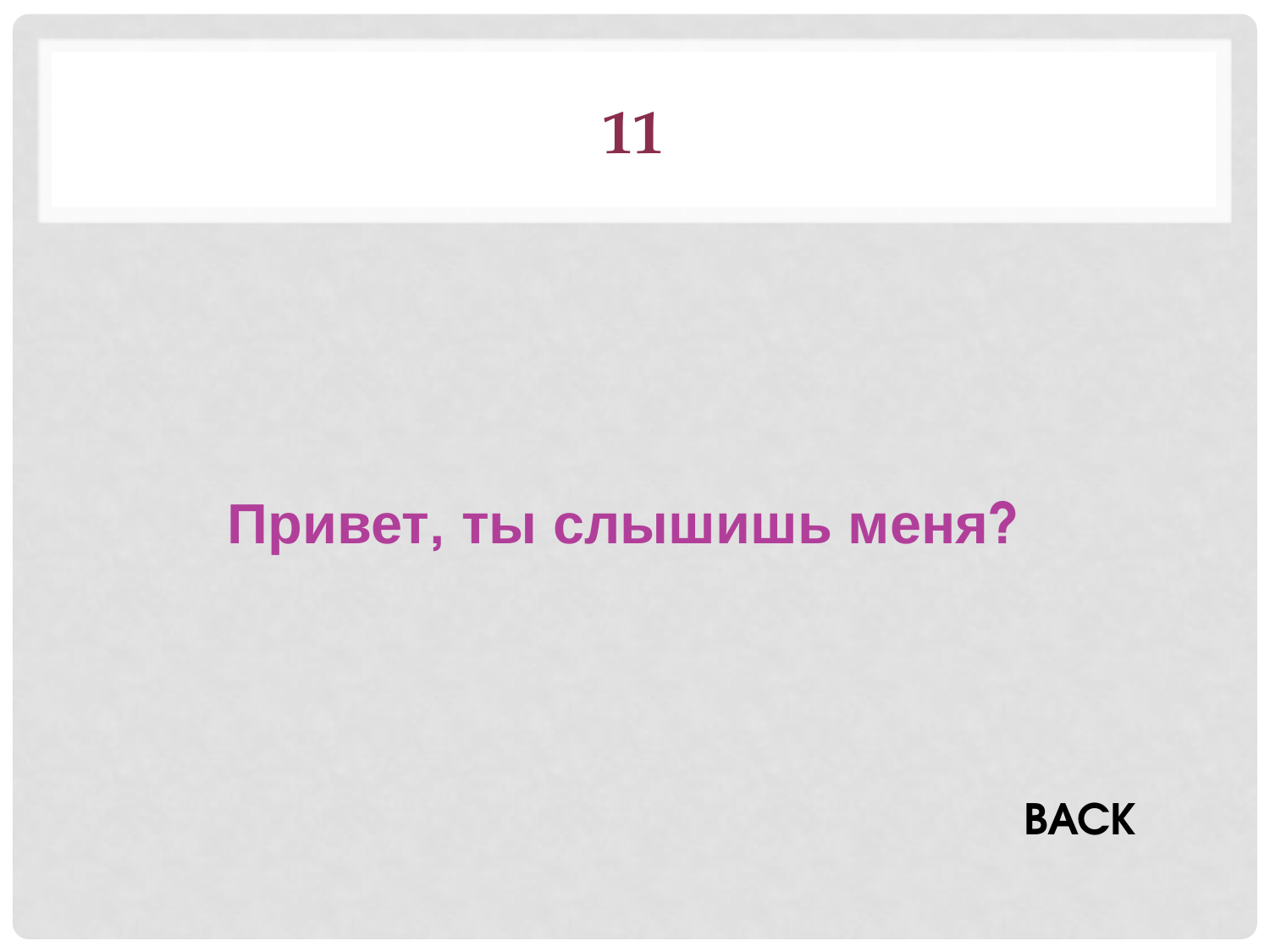

# 11

Привет, ты слышишь меня?
BACK